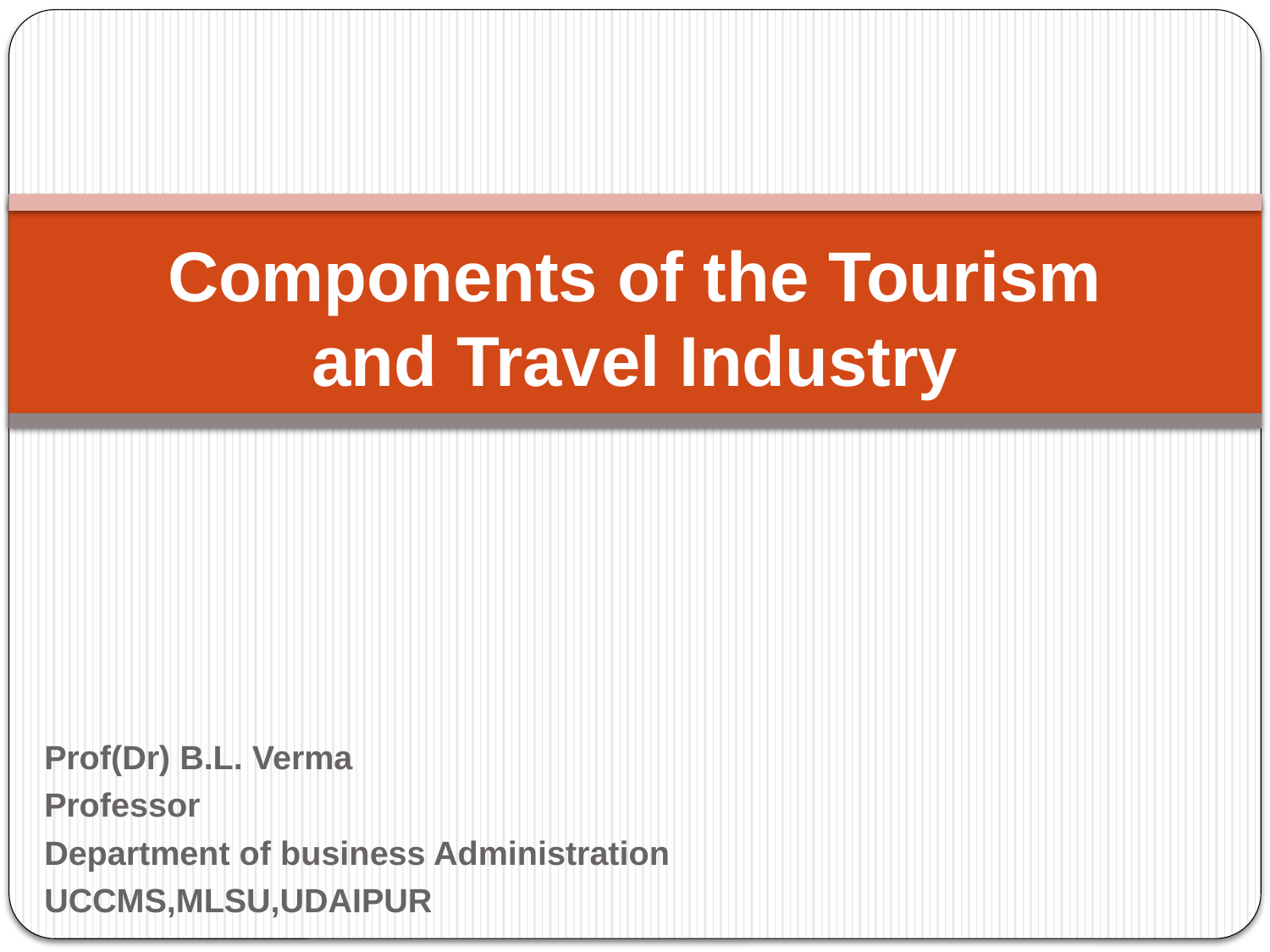

# Components of the Tourism and Travel Industry

Prof(Dr) B.L. Verma
Professor
Department of business Administration
UCCMS,MLSU,UDAIPUR